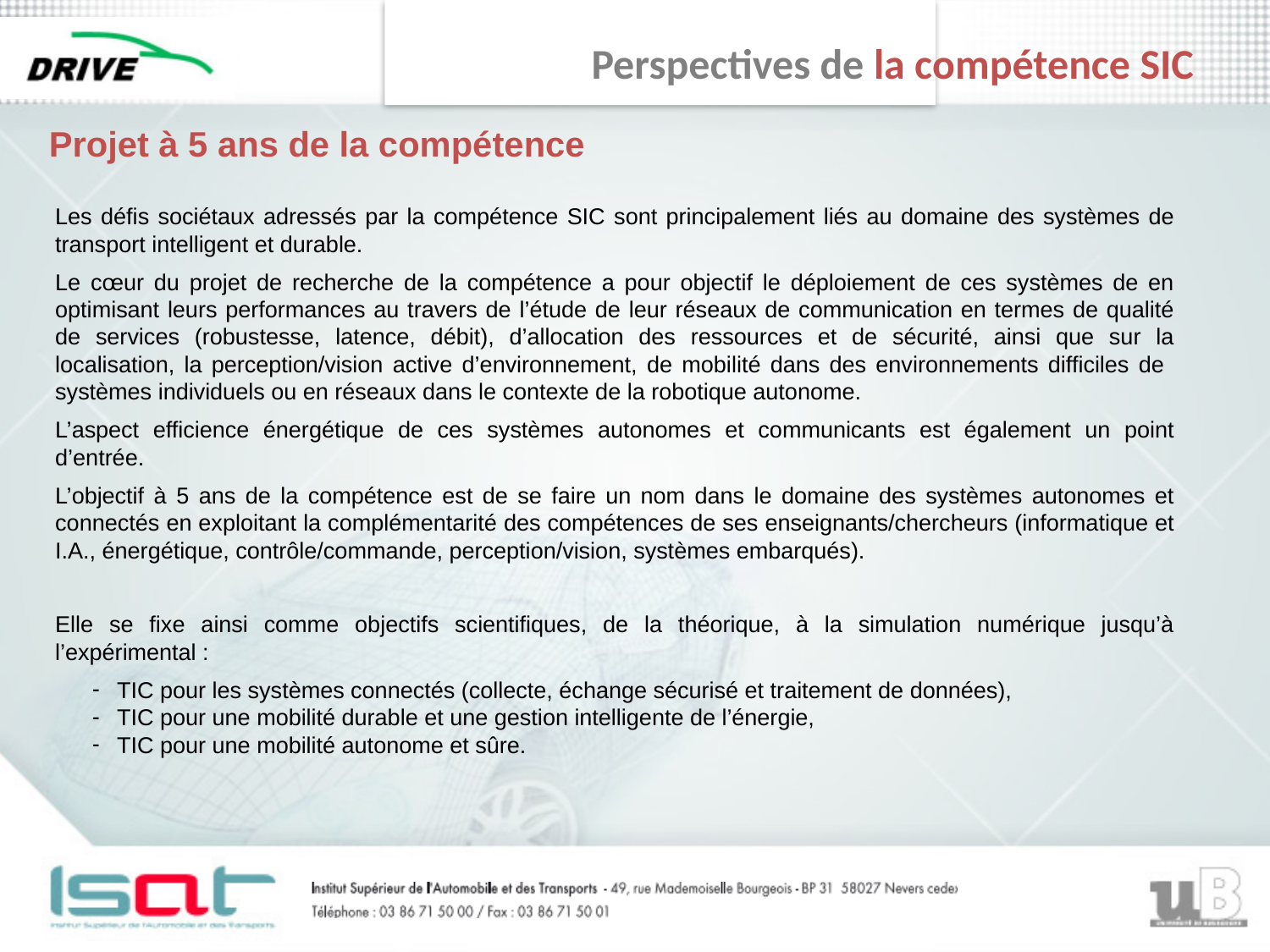

# Perspectives de la compétence SIC
Projet à 5 ans de la compétence
Les défis sociétaux adressés par la compétence SIC sont principalement liés au domaine des systèmes de transport intelligent et durable.
Le cœur du projet de recherche de la compétence a pour objectif le déploiement de ces systèmes de en optimisant leurs performances au travers de l’étude de leur réseaux de communication en termes de qualité de services (robustesse, latence, débit), d’allocation des ressources et de sécurité, ainsi que sur la localisation, la perception/vision active d’environnement, de mobilité dans des environnements difficiles de  systèmes individuels ou en réseaux dans le contexte de la robotique autonome.
L’aspect efficience énergétique de ces systèmes autonomes et communicants est également un point d’entrée.
L’objectif à 5 ans de la compétence est de se faire un nom dans le domaine des systèmes autonomes et connectés en exploitant la complémentarité des compétences de ses enseignants/chercheurs (informatique et I.A., énergétique, contrôle/commande, perception/vision, systèmes embarqués).

Elle se fixe ainsi comme objectifs scientifiques, de la théorique, à la simulation numérique jusqu’à l’expérimental :
TIC pour les systèmes connectés (collecte, échange sécurisé et traitement de données),
TIC pour une mobilité durable et une gestion intelligente de l’énergie,
TIC pour une mobilité autonome et sûre.